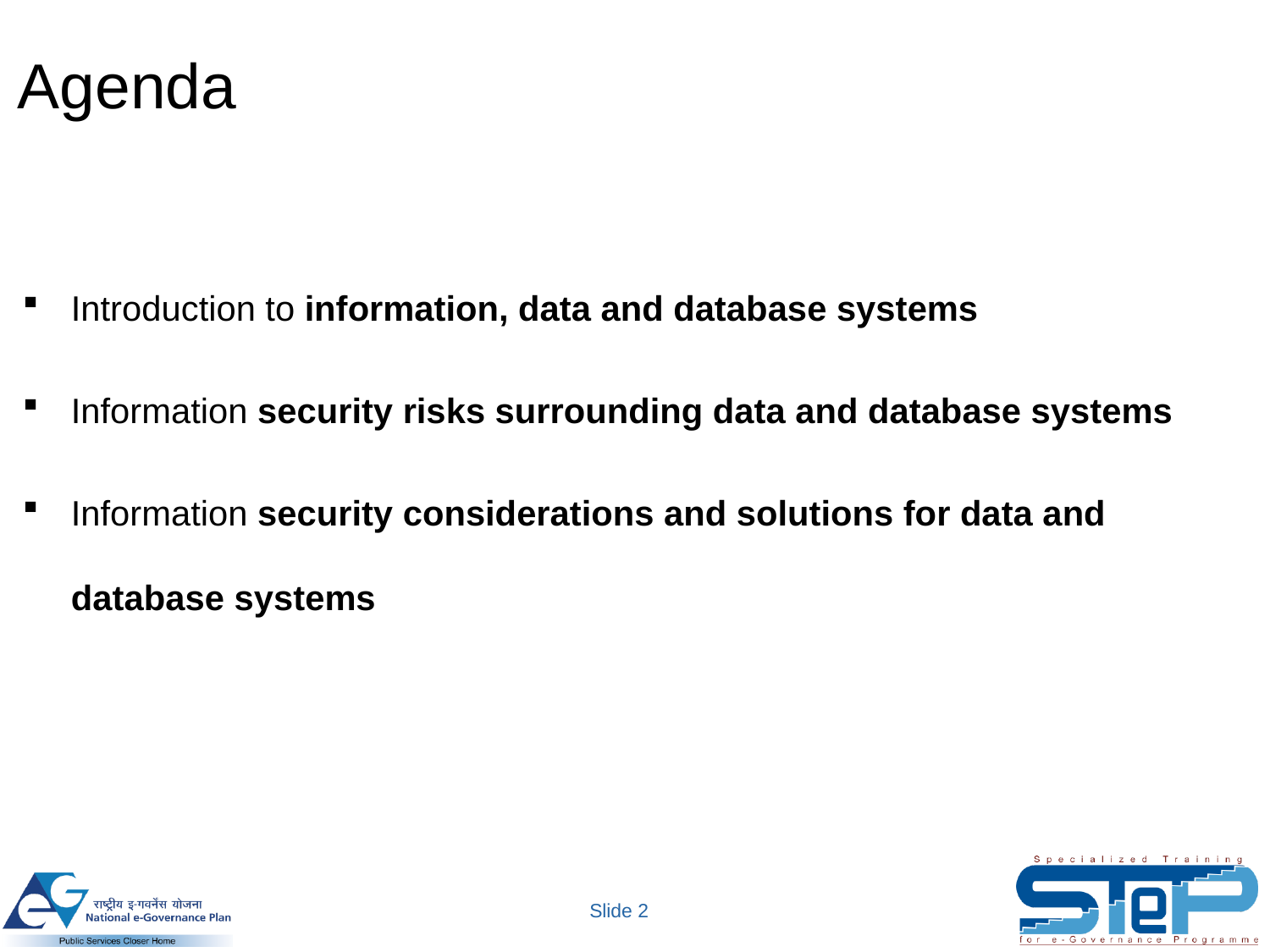

# Agenda
Introduction to information, data and database systems
Information security risks surrounding data and database systems
Information security considerations and solutions for data and database systems